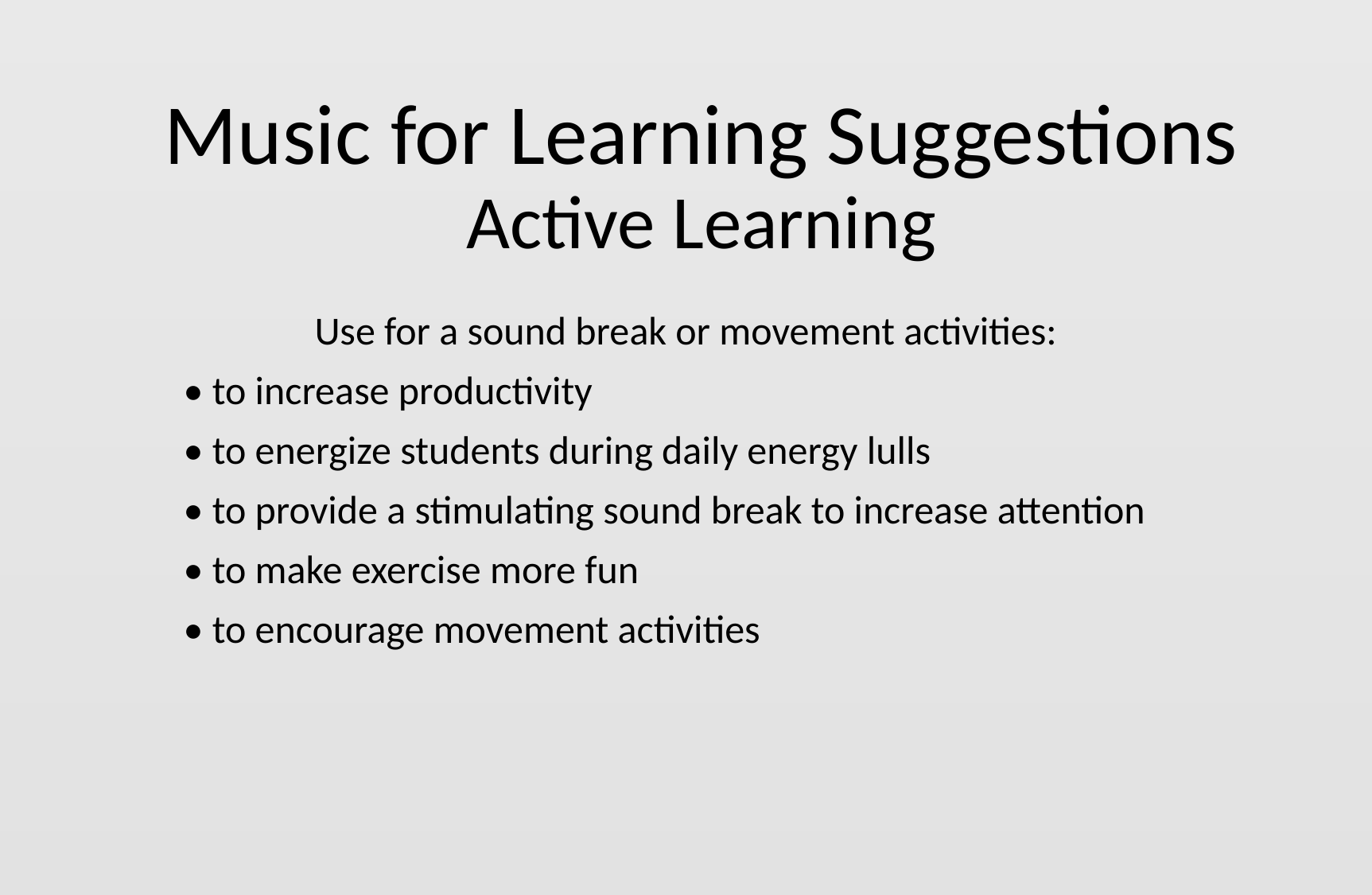

# Music for Learning Suggestions Active Learning
Use for a sound break or movement activities:
• to increase productivity
• to energize students during daily energy lulls
• to provide a stimulating sound break to increase attention
• to make exercise more fun
• to encourage movement activities